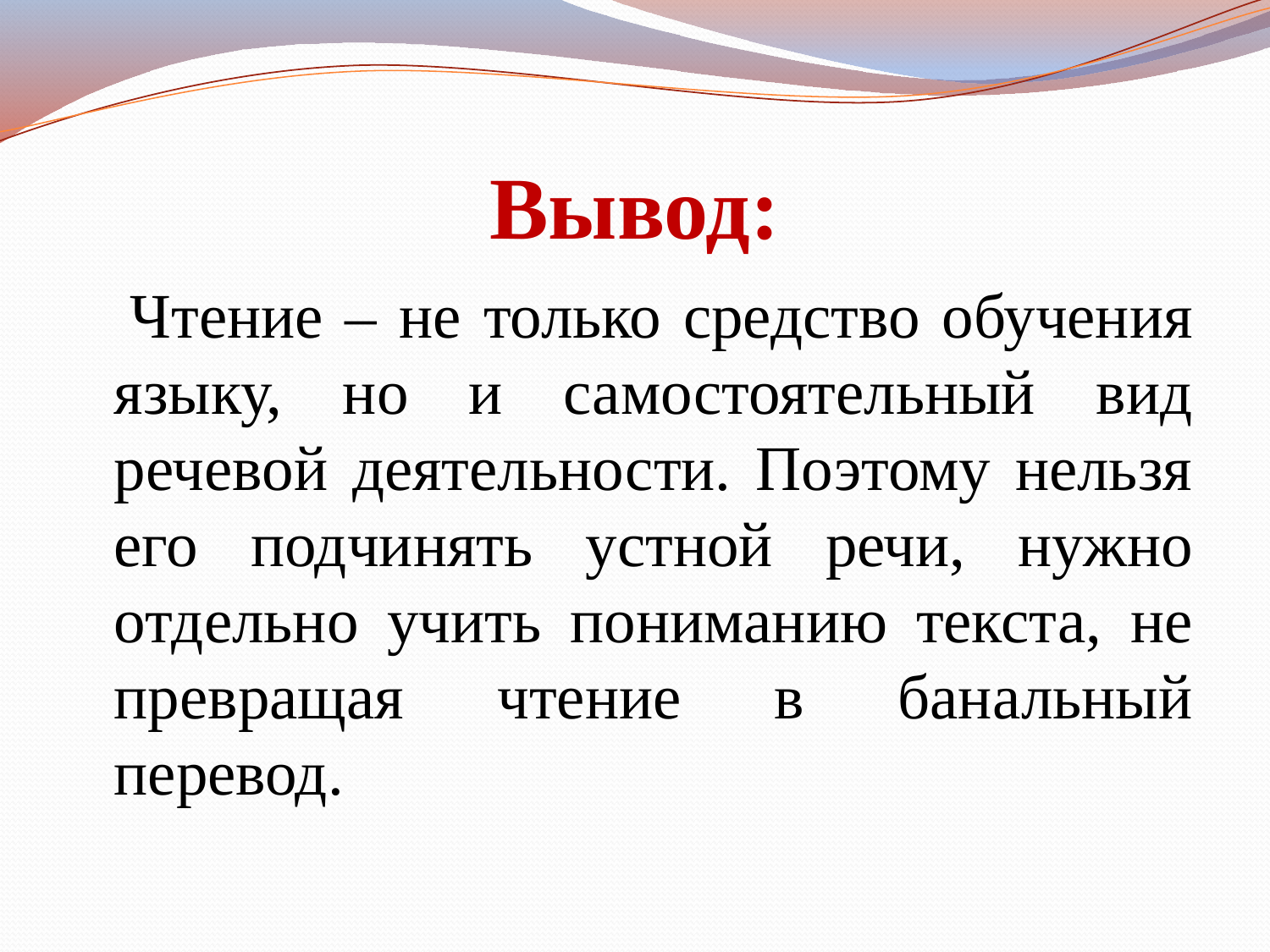

# Вывод:
   Чтение – не только средство обучения языку, но и самостоятельный вид речевой деятельности. Поэтому нельзя его подчинять устной речи, нужно отдельно учить пониманию текста, не превращая чтение в банальный перевод.